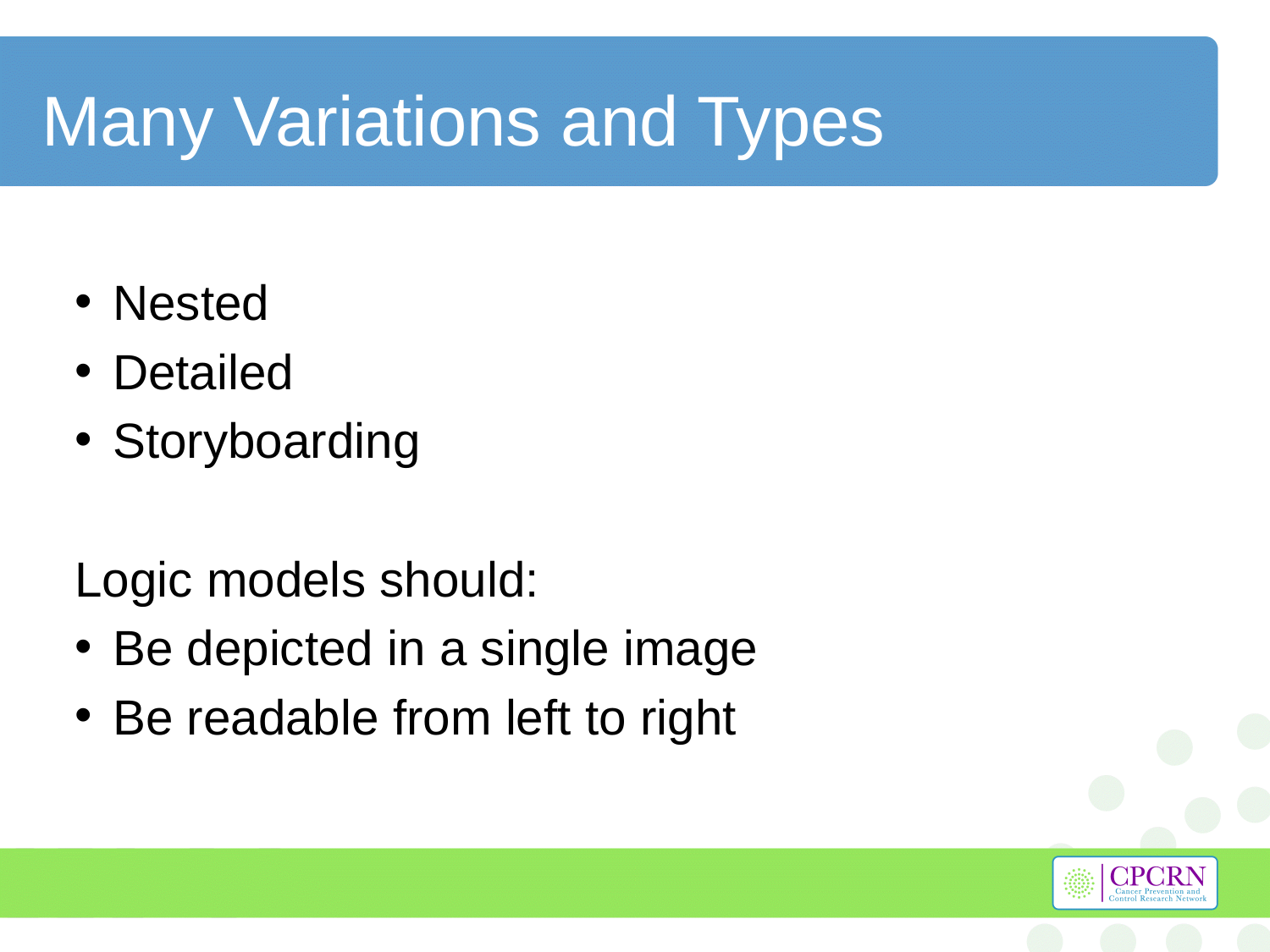

# Many Variations and Types

Nested
Detailed
Storyboarding

Logic models should:
Be depicted in a single image
Be readable from left to right